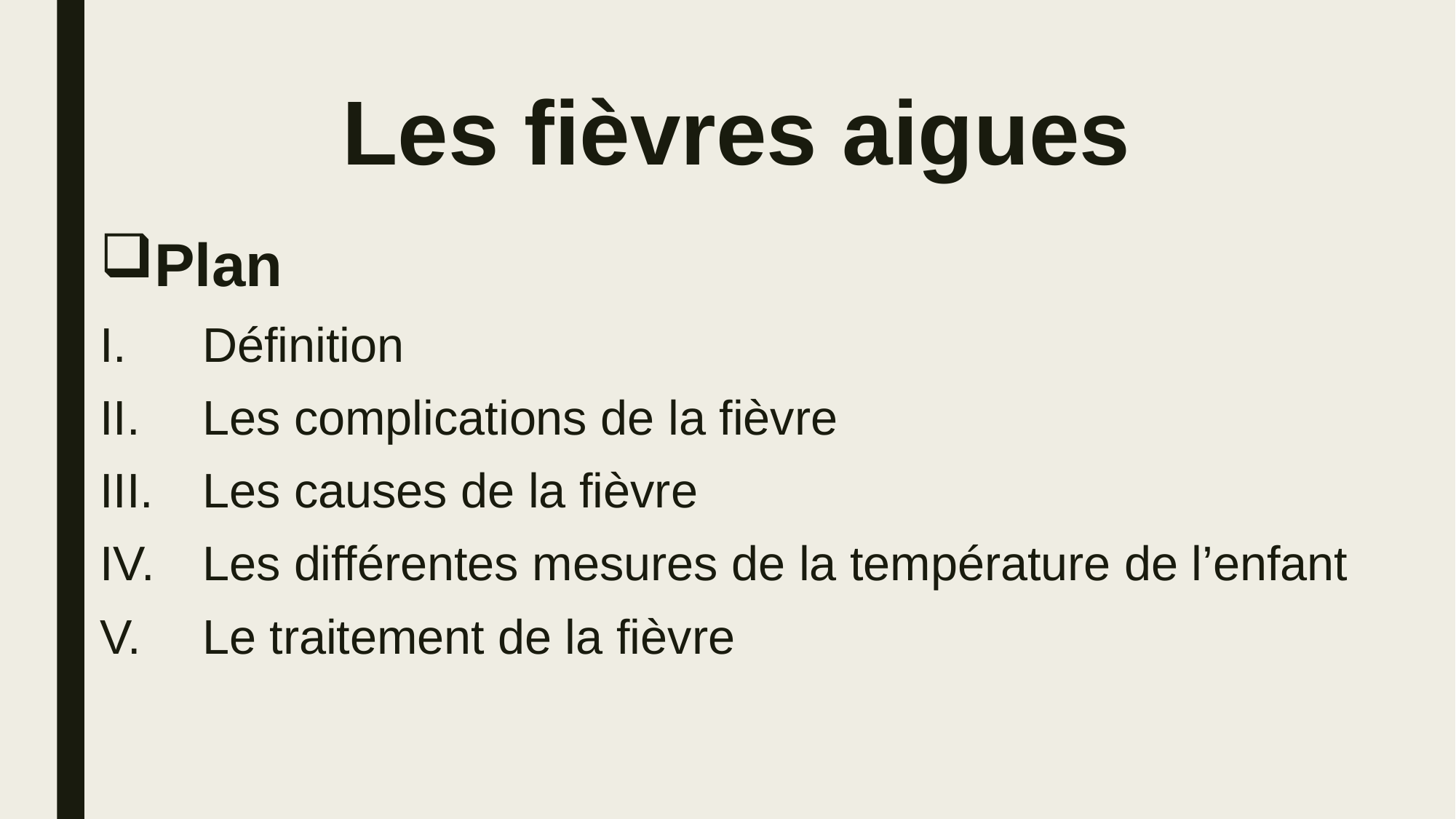

# Les fièvres aigues
Plan
Définition
Les complications de la fièvre
Les causes de la fièvre
Les différentes mesures de la température de l’enfant
Le traitement de la fièvre